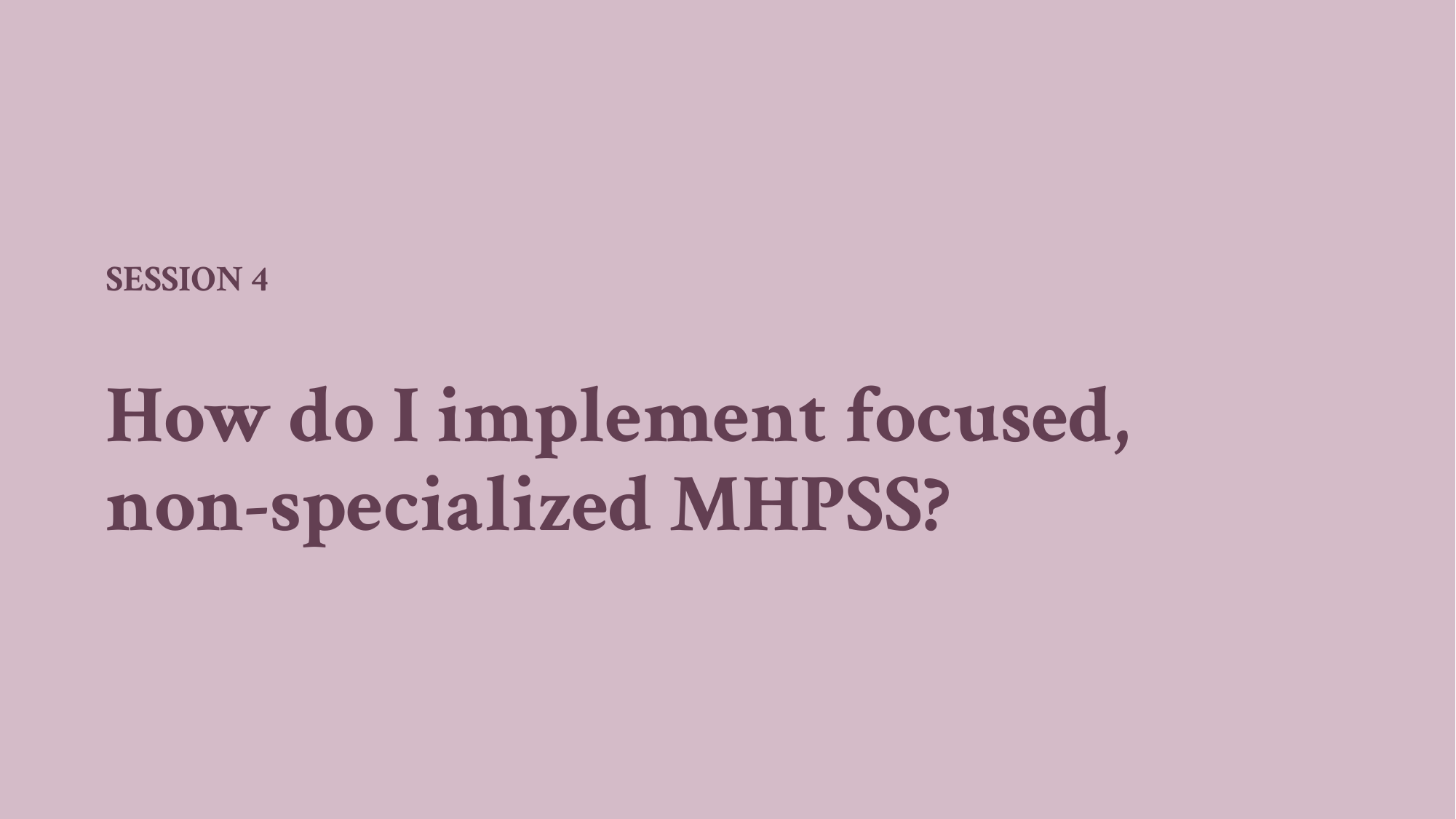

SESSION 4
How do I implement focused, non-specialized MHPSS?